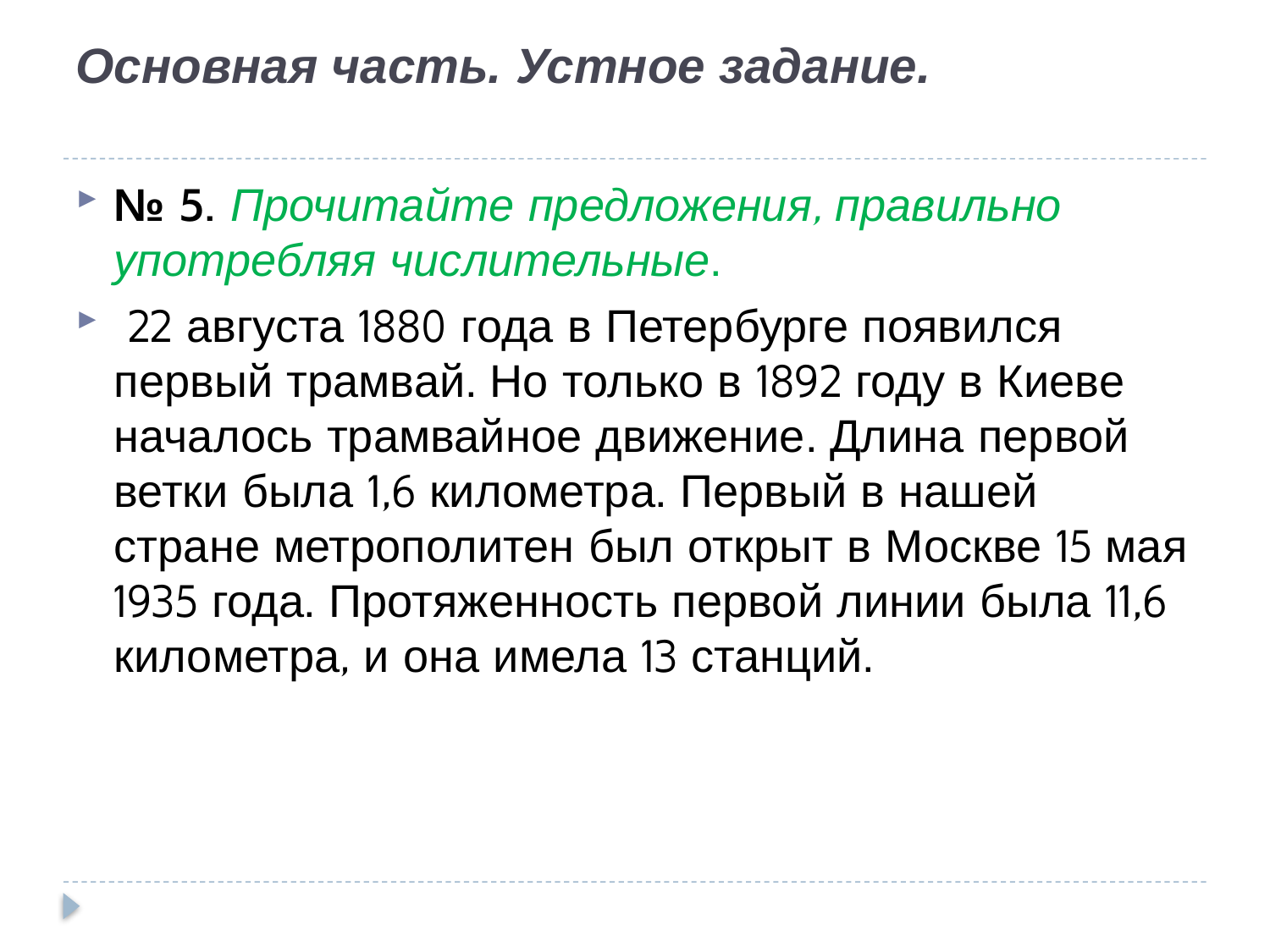

# Основная часть. Устное задание.
№ 5. Прочитайте предложения, правильно употребляя числительные.
 22 августа 1880 года в Петербурге появился первый трамвай. Но только в 1892 году в Киеве началось трамвайное движение. Длина первой ветки была 1,6 километра. Первый в нашей стране метрополитен был открыт в Москве 15 мая 1935 года. Протяженность первой линии была 11,6 километра, и она имела 13 станций.